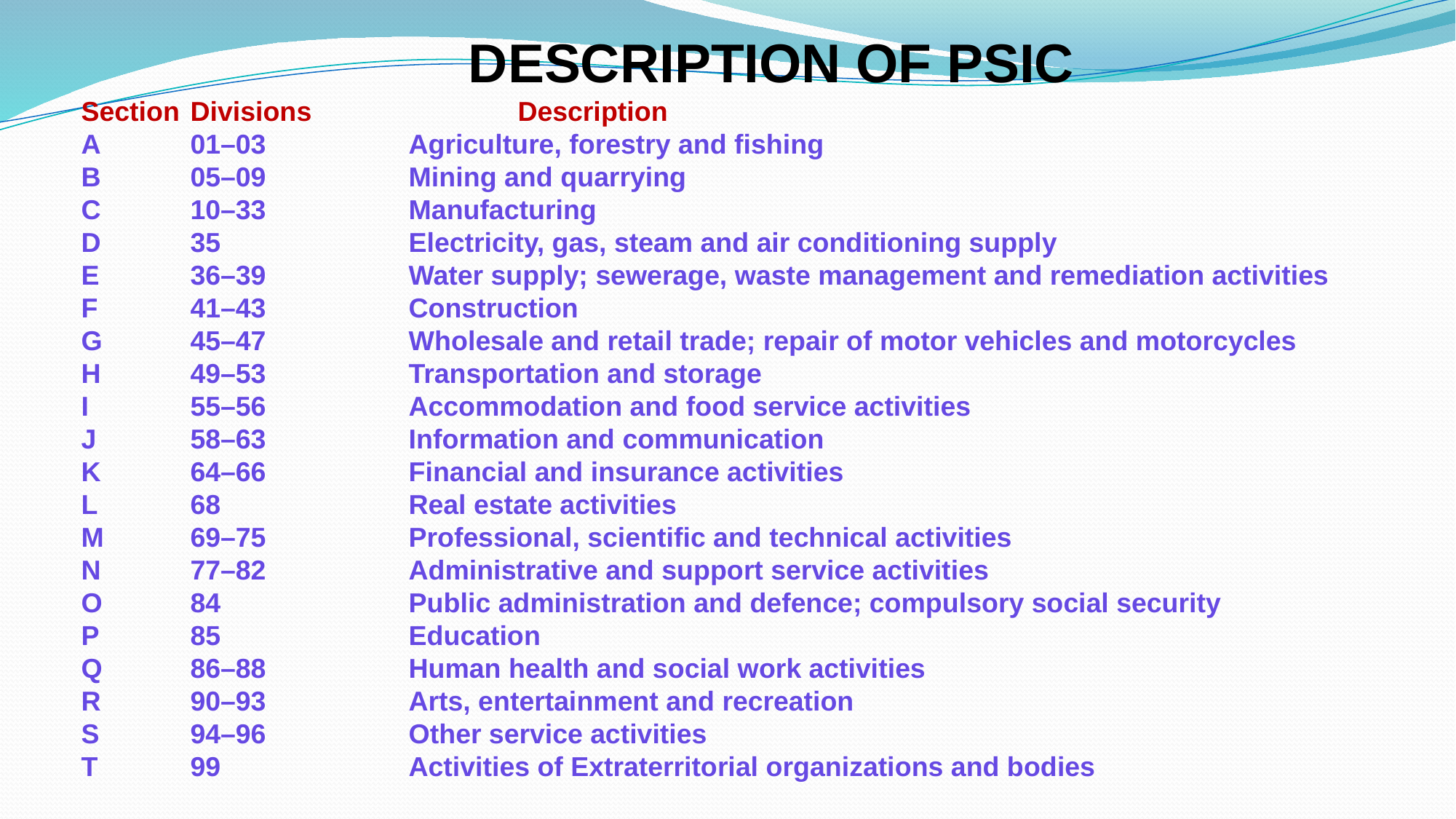

DESCRIPTION OF PSIC
Section 	Divisions 		Description
A 	01–03 		Agriculture, forestry and fishing
B 	05–09 		Mining and quarrying
C 	10–33 		Manufacturing
D 	35 		Electricity, gas, steam and air conditioning supply
E 	36–39 		Water supply; sewerage, waste management and remediation activities
F 	41–43 		Construction
G 	45–47 		Wholesale and retail trade; repair of motor vehicles and motorcycles
H 	49–53 		Transportation and storage
I 	55–56 		Accommodation and food service activities
J 	58–63		Information and communication
K 	64–66 		Financial and insurance activities
L 	68 		Real estate activities
M 	69–75 		Professional, scientific and technical activities
N 	77–82 		Administrative and support service activities
O 	84 		Public administration and defence; compulsory social security
P	85 		Education
Q 	86–88 		Human health and social work activities
R 	90–93 		Arts, entertainment and recreation
S 	94–96 		Other service activities
T	99		Activities of Extraterritorial organizations and bodies